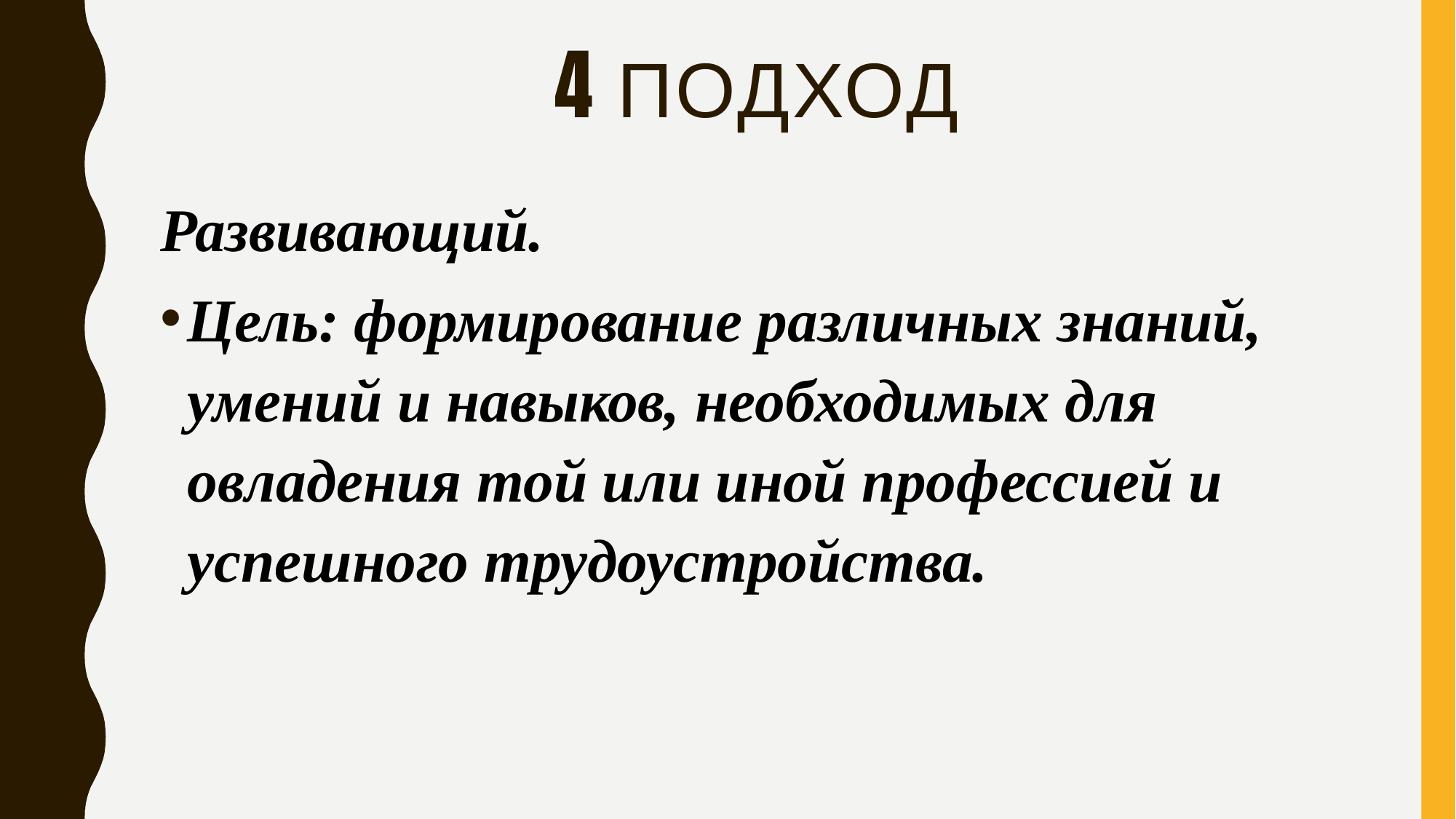

# 4 подход
Развивающий.
Цель: формирование различных знаний, умений и навыков, необходимых для овладения той или иной профессией и успешного трудоустройства.